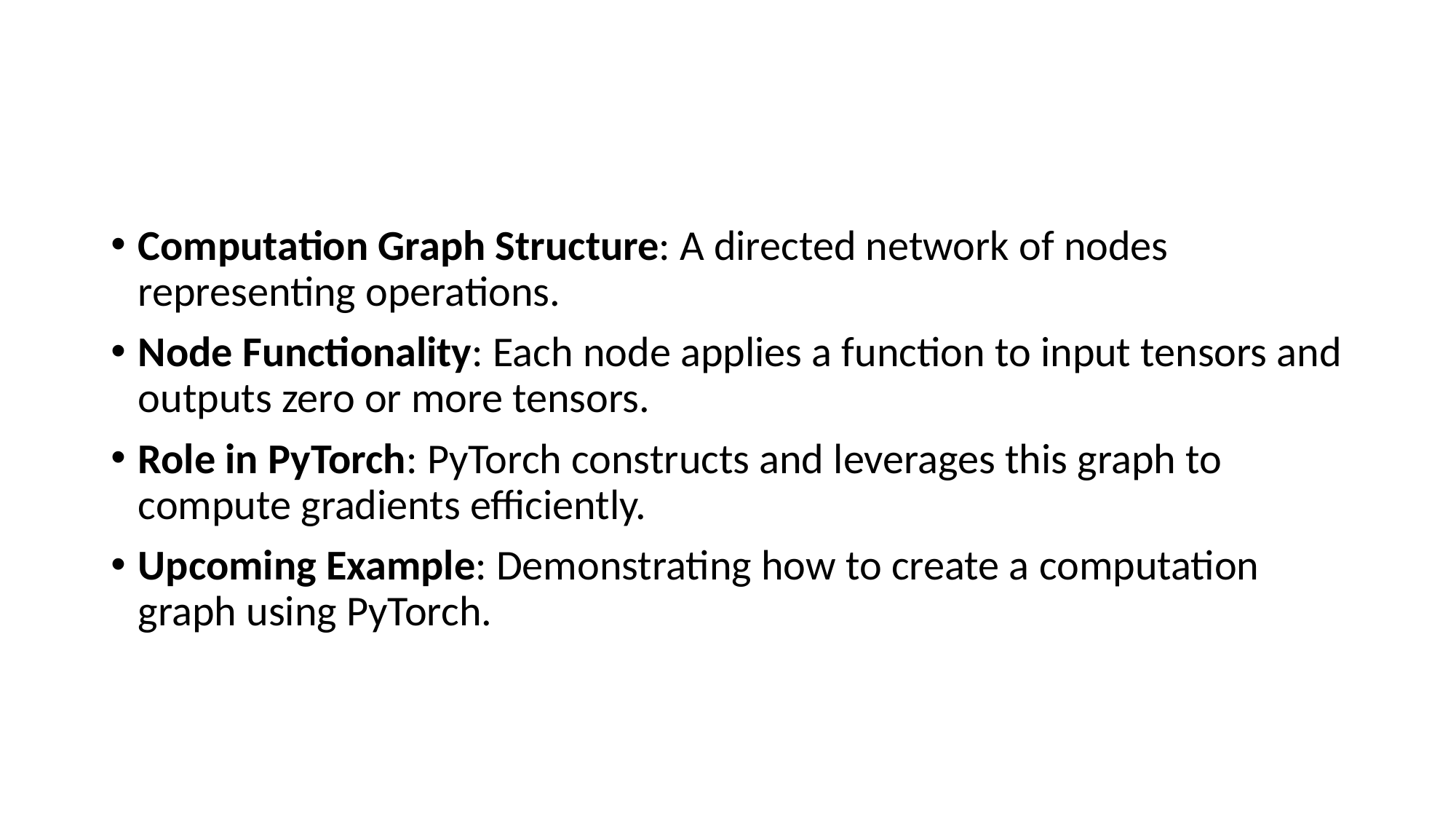

#
Computation Graph Structure: A directed network of nodes representing operations.
Node Functionality: Each node applies a function to input tensors and outputs zero or more tensors.
Role in PyTorch: PyTorch constructs and leverages this graph to compute gradients efficiently.
Upcoming Example: Demonstrating how to create a computation graph using PyTorch.